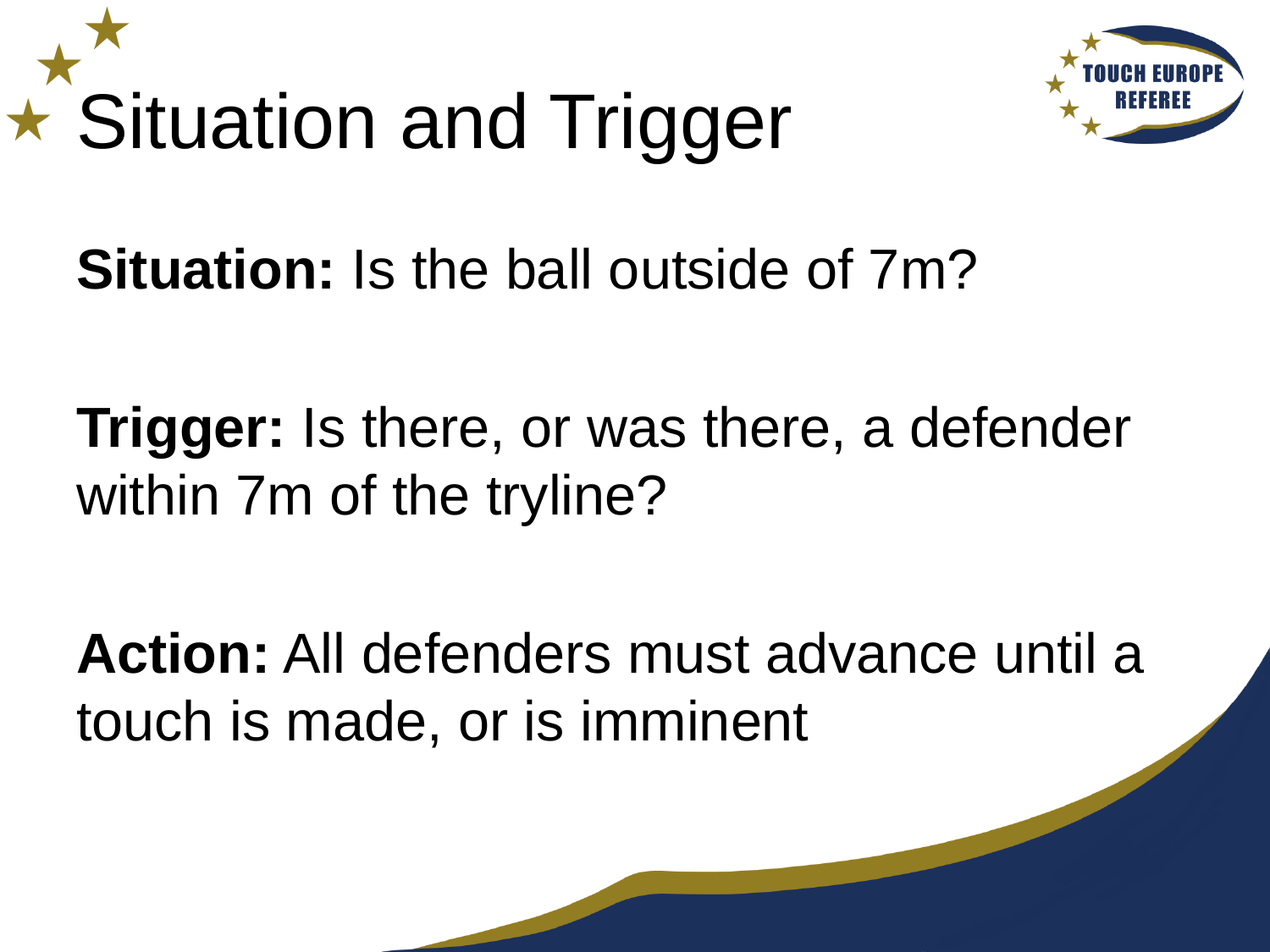

# Situation and Trigger
Situation: Is the ball outside of 7m?

Trigger: Is there, or was there, a defender within 7m of the tryline?

Action: All defenders must advance until a touch is made, or is imminent